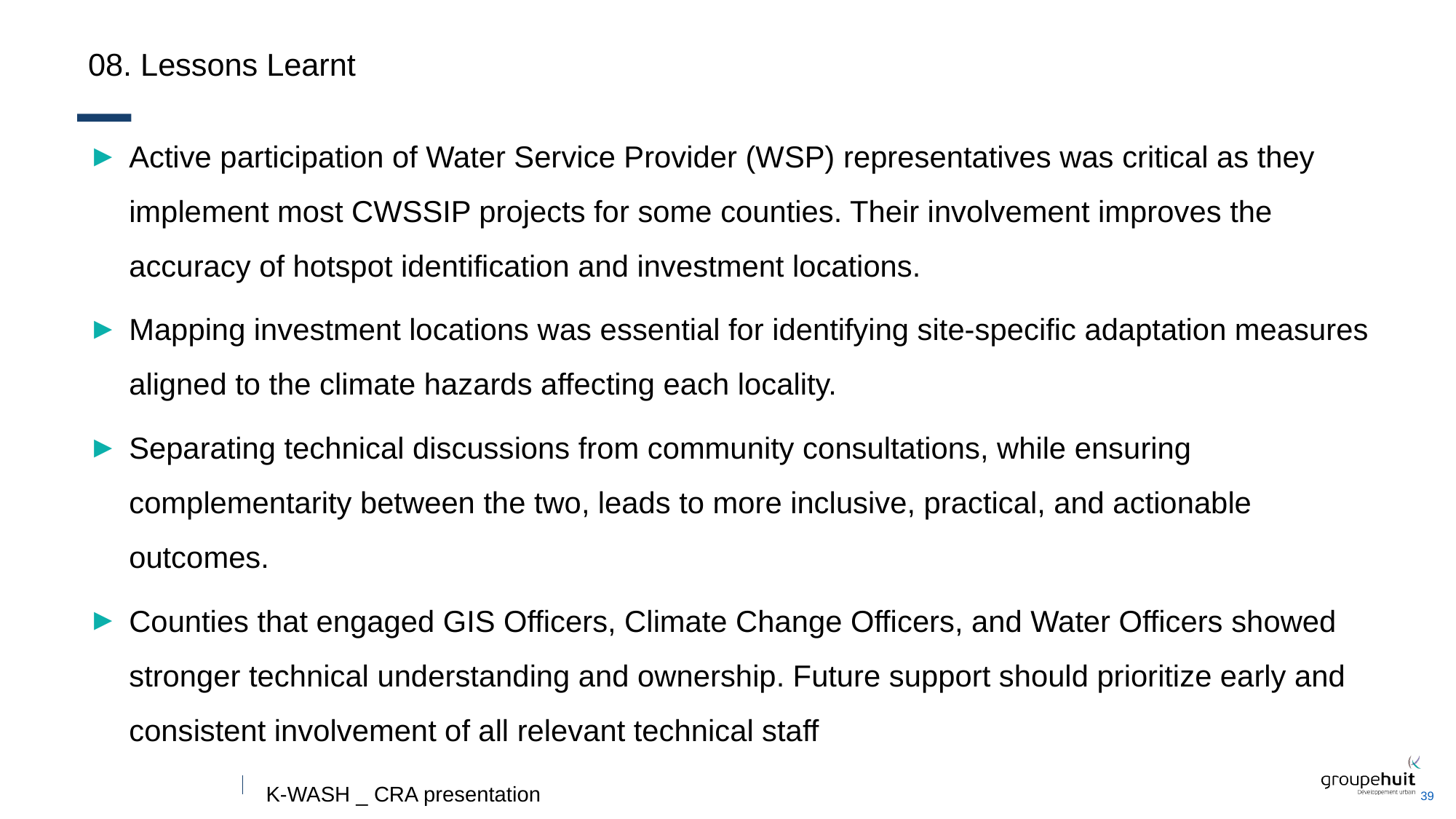

December 2025
# 08. Lessons Learnt
Active participation of Water Service Provider (WSP) representatives was critical as they implement most CWSSIP projects for some counties. Their involvement improves the accuracy of hotspot identification and investment locations.
Mapping investment locations was essential for identifying site-specific adaptation measures aligned to the climate hazards affecting each locality.
Separating technical discussions from community consultations, while ensuring complementarity between the two, leads to more inclusive, practical, and actionable outcomes.
Counties that engaged GIS Officers, Climate Change Officers, and Water Officers showed stronger technical understanding and ownership. Future support should prioritize early and consistent involvement of all relevant technical staff
39
K-WASH _ CRA presentation